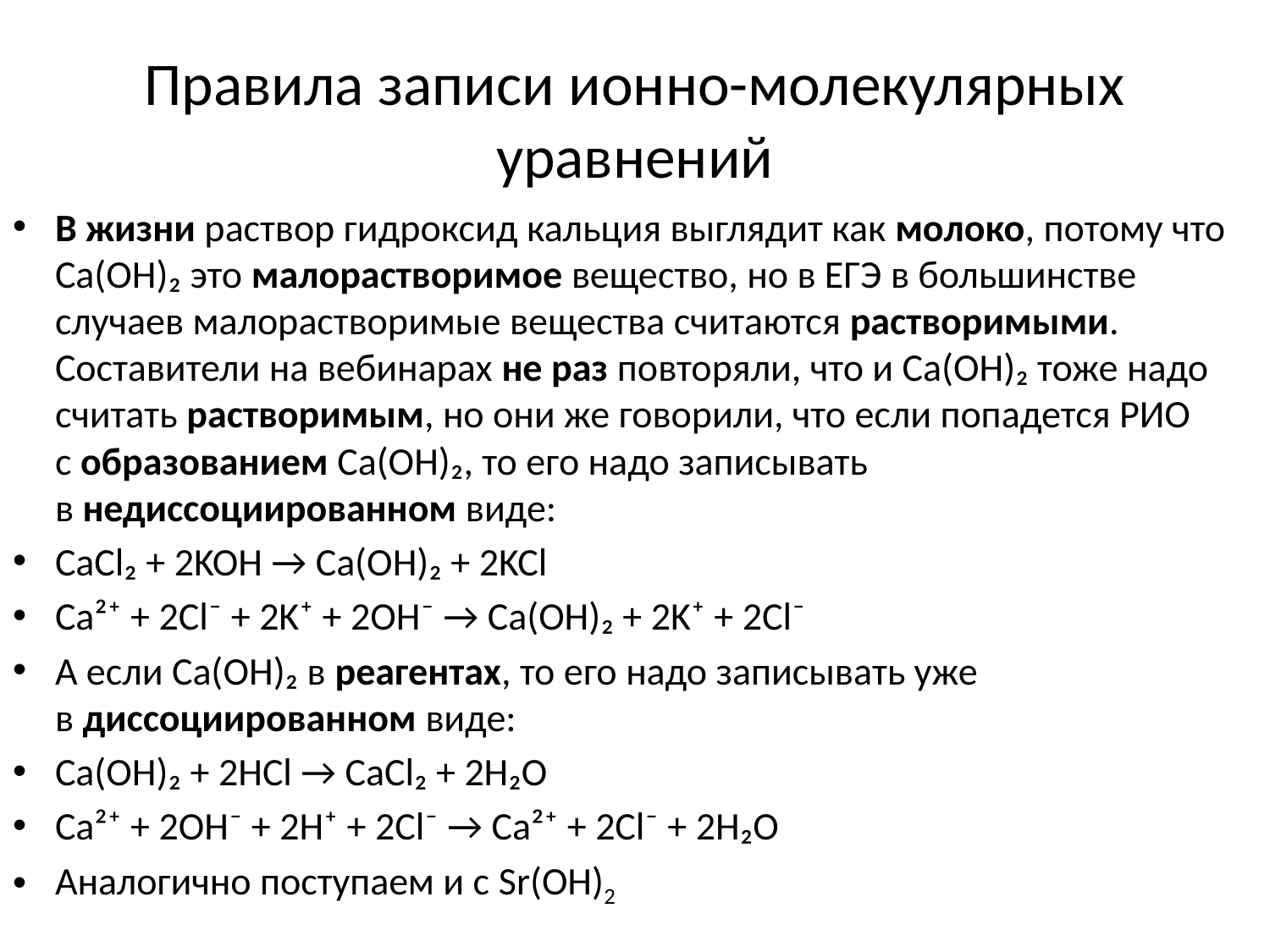

# Правила записи ионно-молекулярных уравнений
В жизни раствор гидроксид кальция выглядит как молоко, потому что Ca(OH)₂ это малорастворимое вещество, но в ЕГЭ в большинстве случаев малорастворимые вещества считаются растворимыми. Составители на вебинарах не раз повторяли, что и Ca(OH)₂ тоже надо считать растворимым, но они же говорили, что если попадется РИО с образованием Ca(OH)₂, то его надо записывать в недиссоциированном виде:
CaCl₂ + 2KOH → Ca(OH)₂ + 2KCl
Ca²⁺ + 2Cl⁻ + 2K⁺ + 2OH⁻ → Ca(OH)₂ + 2K⁺ + 2Cl⁻
А если Ca(OH)₂ в реагентах, то его надо записывать уже в диссоциированном виде:
Ca(OH)₂ + 2HCl → CaCl₂ + 2H₂O
Ca²⁺ + 2OH⁻ + 2H⁺ + 2Cl⁻ → Ca²⁺ + 2Cl⁻ + 2H₂O
Аналогично поступаем и с Sr(OH)2